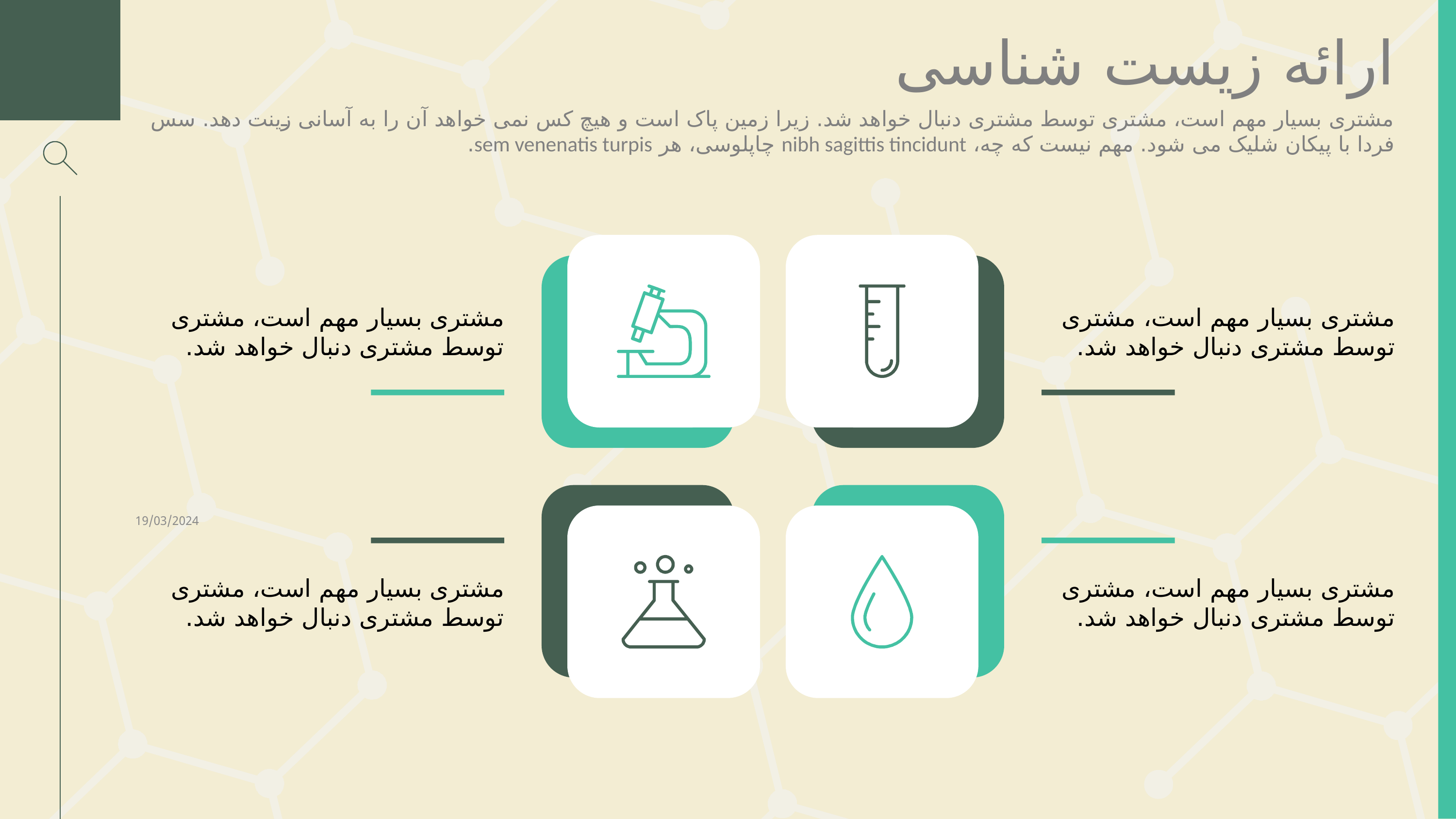

ارائه زیست شناسی
مشتری بسیار مهم است، مشتری توسط مشتری دنبال خواهد شد. زیرا زمین پاک است و هیچ کس نمی خواهد آن را به آسانی زینت دهد. سس فردا با پیکان شلیک می شود. مهم نیست که چه، nibh sagittis tincidunt چاپلوسی، هر sem venenatis turpis.

مشتری بسیار مهم است، مشتری توسط مشتری دنبال خواهد شد.
مشتری بسیار مهم است، مشتری توسط مشتری دنبال خواهد شد.

19/03/2024
38

مشتری بسیار مهم است، مشتری توسط مشتری دنبال خواهد شد.
مشتری بسیار مهم است، مشتری توسط مشتری دنبال خواهد شد.